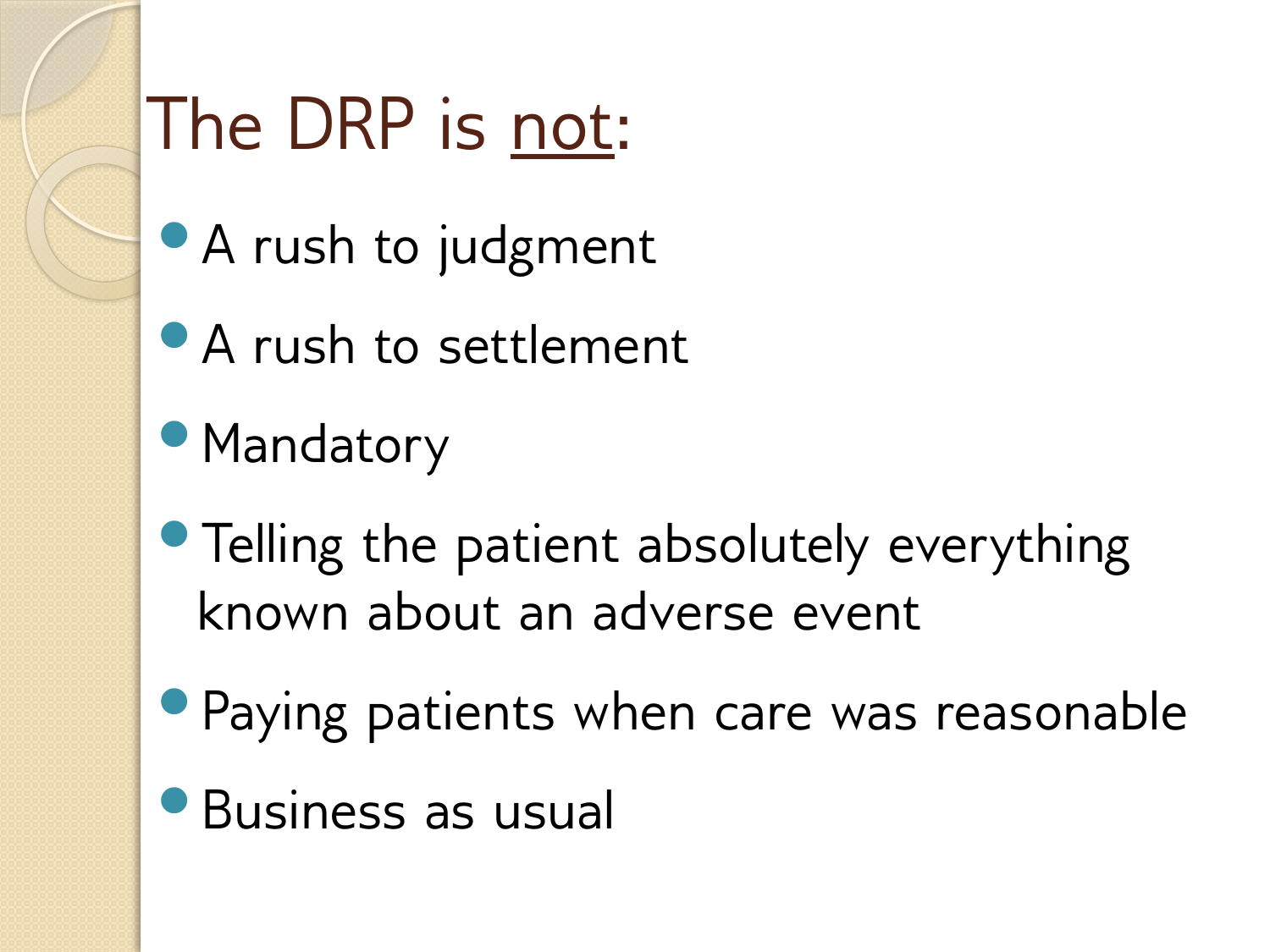

# The DRP is not:
A rush to judgment
A rush to settlement
Mandatory
Telling the patient absolutely everything known about an adverse event
Paying patients when care was reasonable
Business as usual